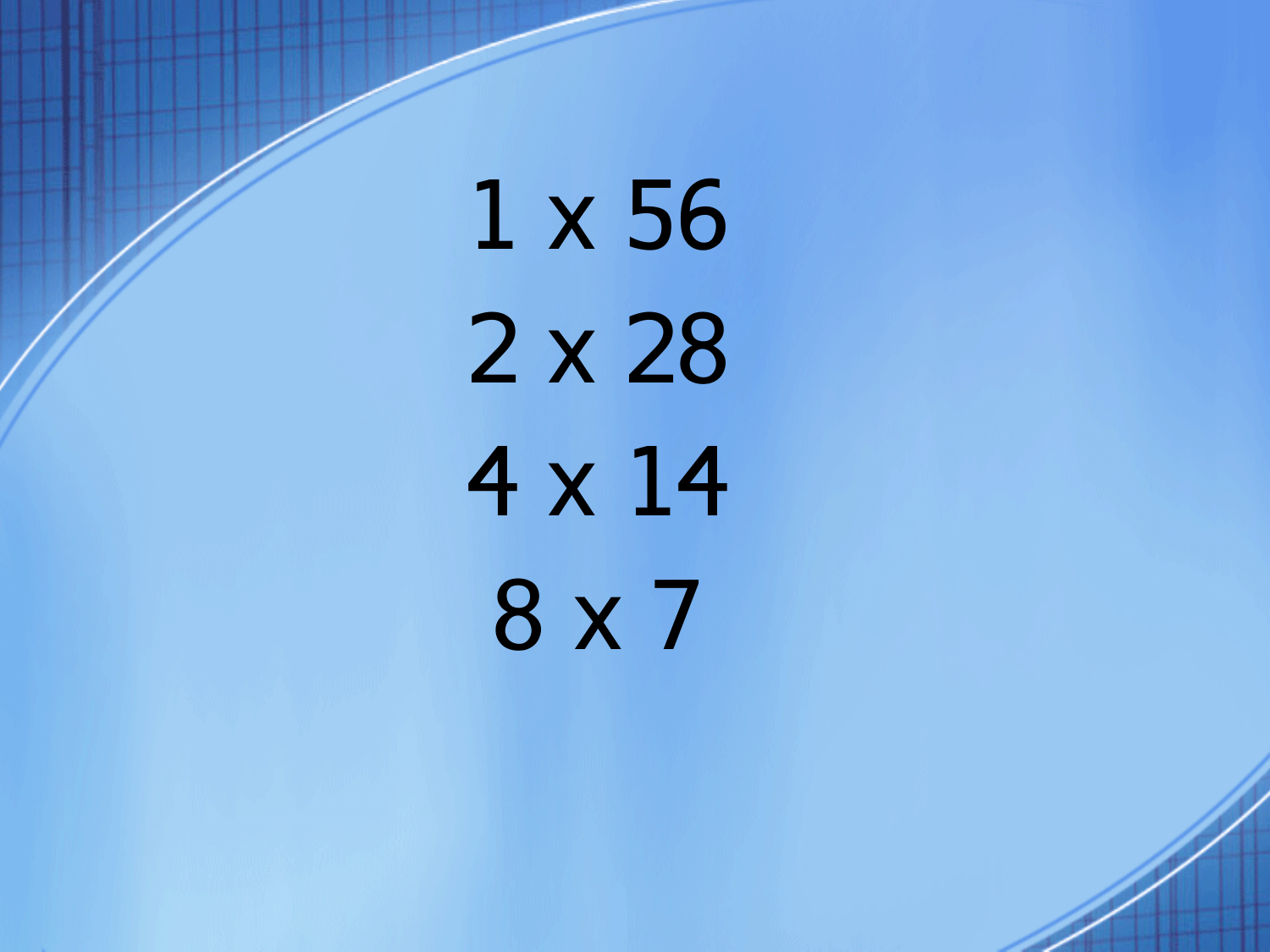

1 x 56
2 x 28
4 x 14
8 x 7